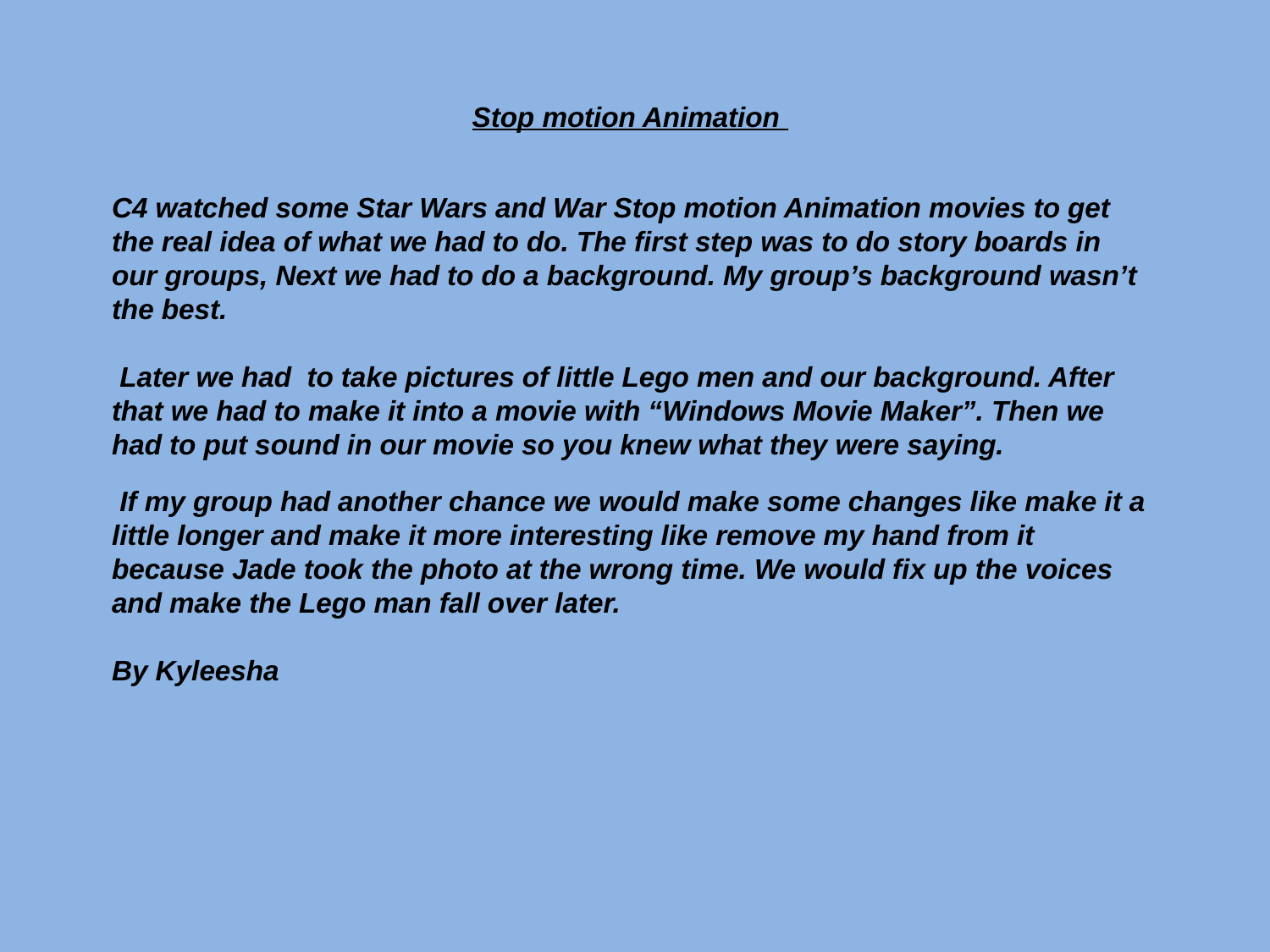

Stop motion Animation

C4 watched some Star Wars and War Stop motion Animation movies to get the real idea of what we had to do. The first step was to do story boards in our groups, Next we had to do a background. My group’s background wasn’t the best.

 Later we had  to take pictures of little Lego men and our background. After that we had to make it into a movie with “Windows Movie Maker”. Then we had to put sound in our movie so you knew what they were saying.

 If my group had another chance we would make some changes like make it a little longer and make it more interesting like remove my hand from it because Jade took the photo at the wrong time. We would fix up the voices and make the Lego man fall over later.

By Kyleesha